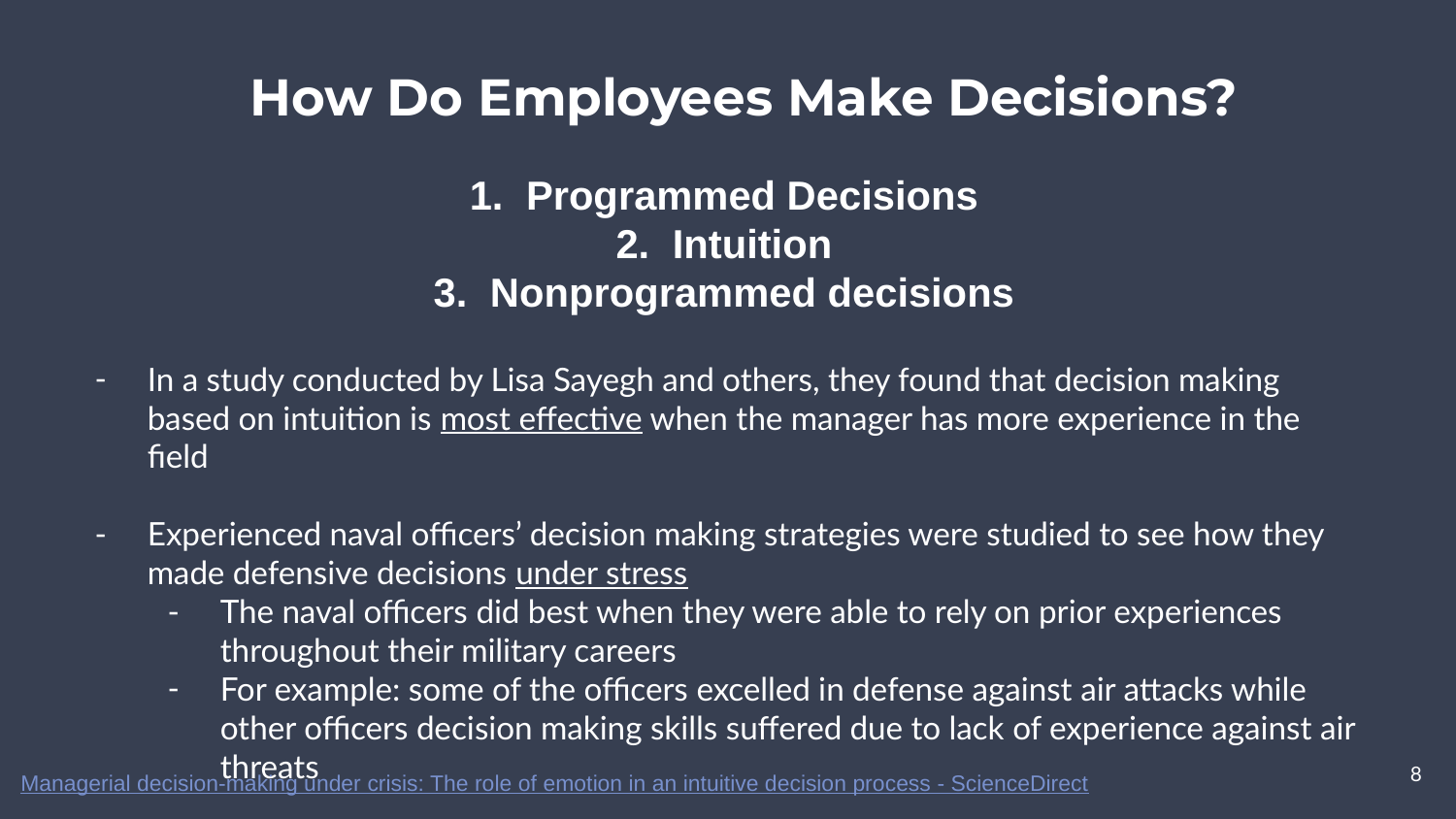

How Do Employees Make Decisions?
Programmed Decisions
Intuition
Nonprogrammed decisions
In a study conducted by Lisa Sayegh and others, they found that decision making based on intuition is most effective when the manager has more experience in the field

Experienced naval officers’ decision making strategies were studied to see how they made defensive decisions under stress
The naval officers did best when they were able to rely on prior experiences throughout their military careers
For example: some of the officers excelled in defense against air attacks while other officers decision making skills suffered due to lack of experience against air threats
8
Managerial decision-making under crisis: The role of emotion in an intuitive decision process - ScienceDirect